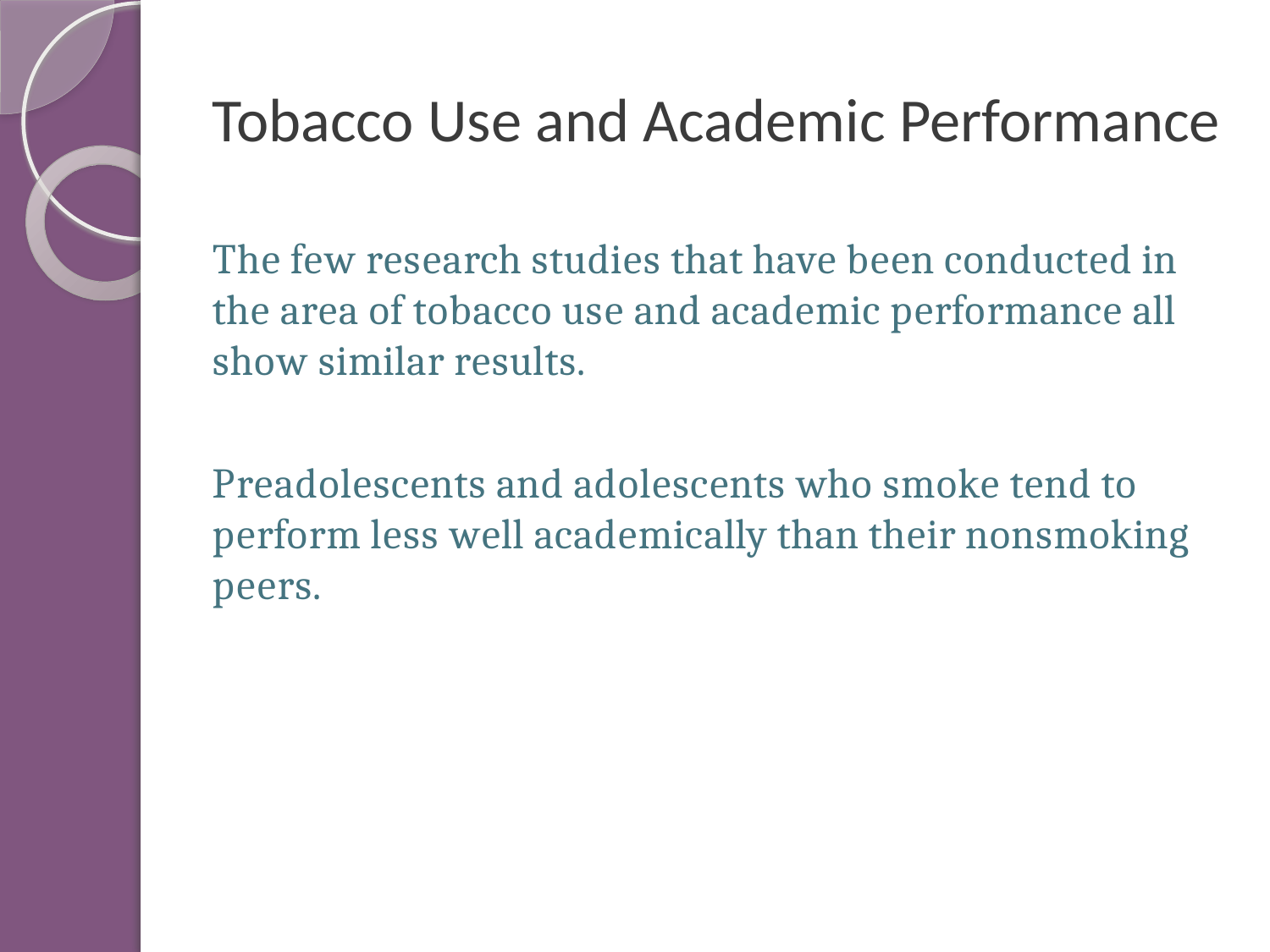

# Tobacco Use and Academic Performance
The few research studies that have been conducted in the area of tobacco use and academic performance all show similar results.

Preadolescents and adolescents who smoke tend to perform less well academically than their nonsmoking peers.